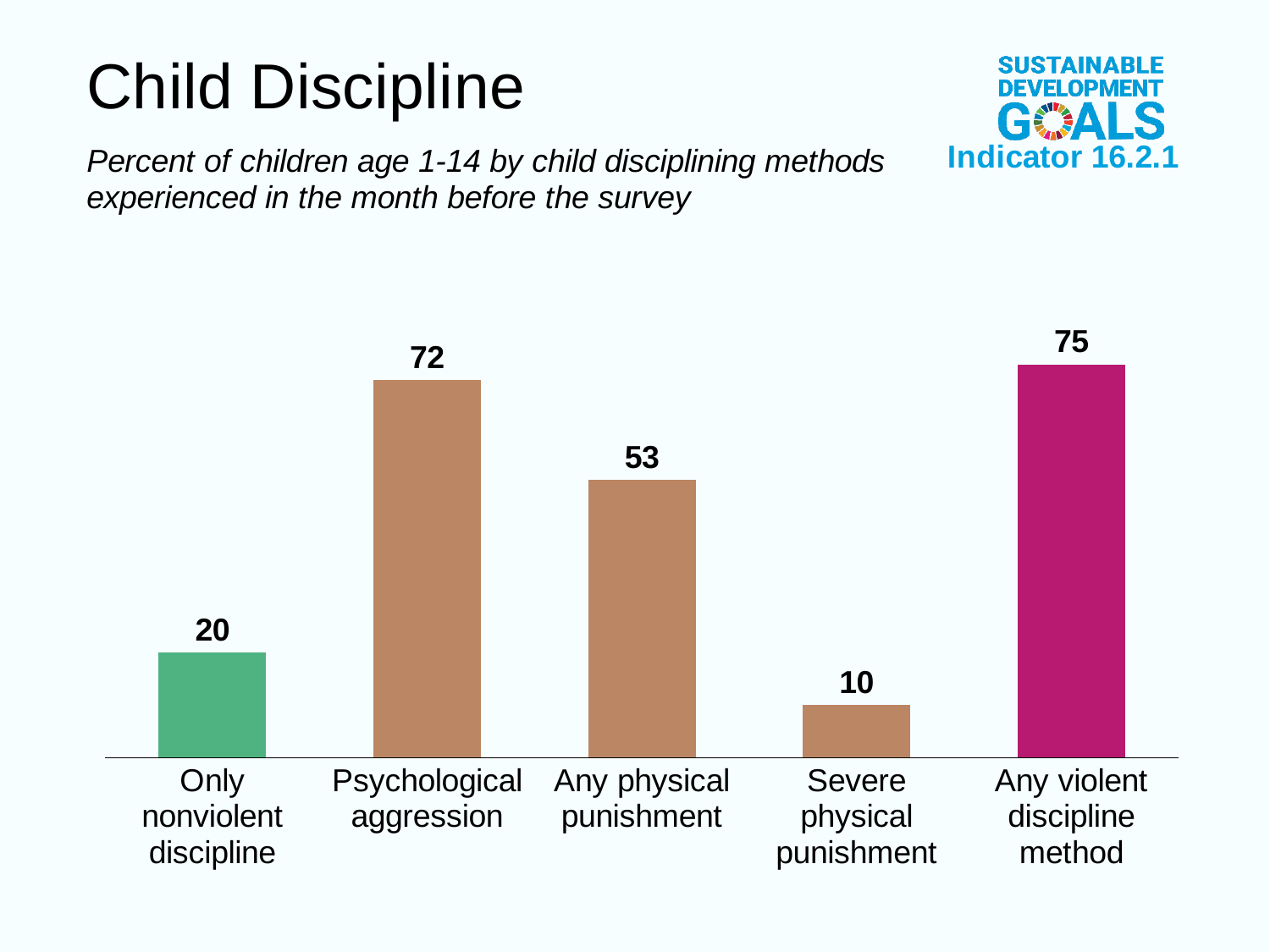

### Chart

| Category | Column1 |
|---|---|
| Only nonviolent discipline | 20.0 |
| Psychological aggression | 72.0 |
| Any physical punishment | 53.0 |
| Severe physical punishment | 10.0 |
| Any violent discipline method | 75.0 |